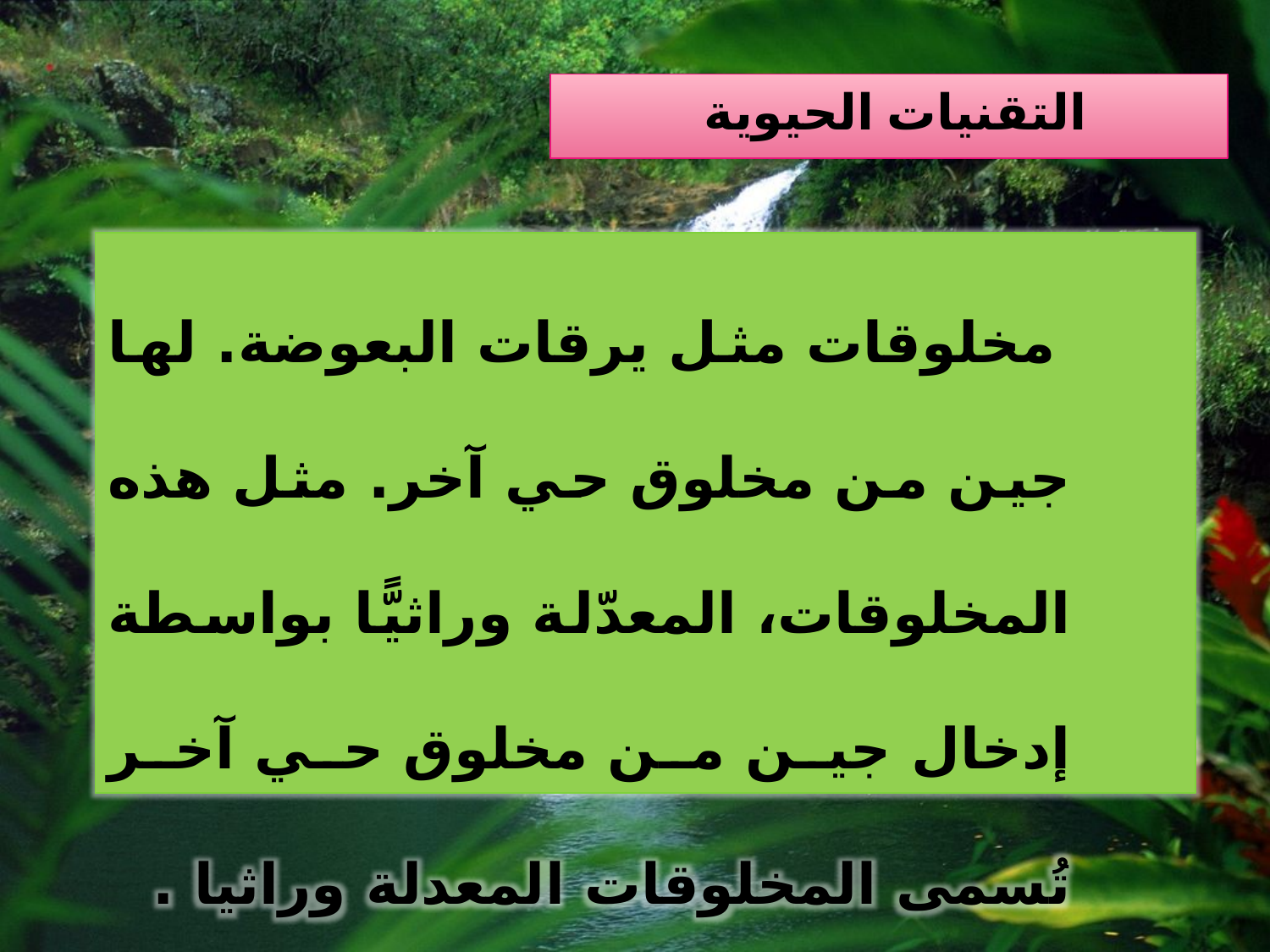

# التقنيات الحيوية
      مخلوقات مثل يرقات البعوضة. لها جين من مخلوق حي آخر. مثل هذه المخلوقات، المعدّلة وراثيًّا بواسطة إدخال جين من مخلوق حي آخر تُسمى المخلوقات المعدلة وراثيا .